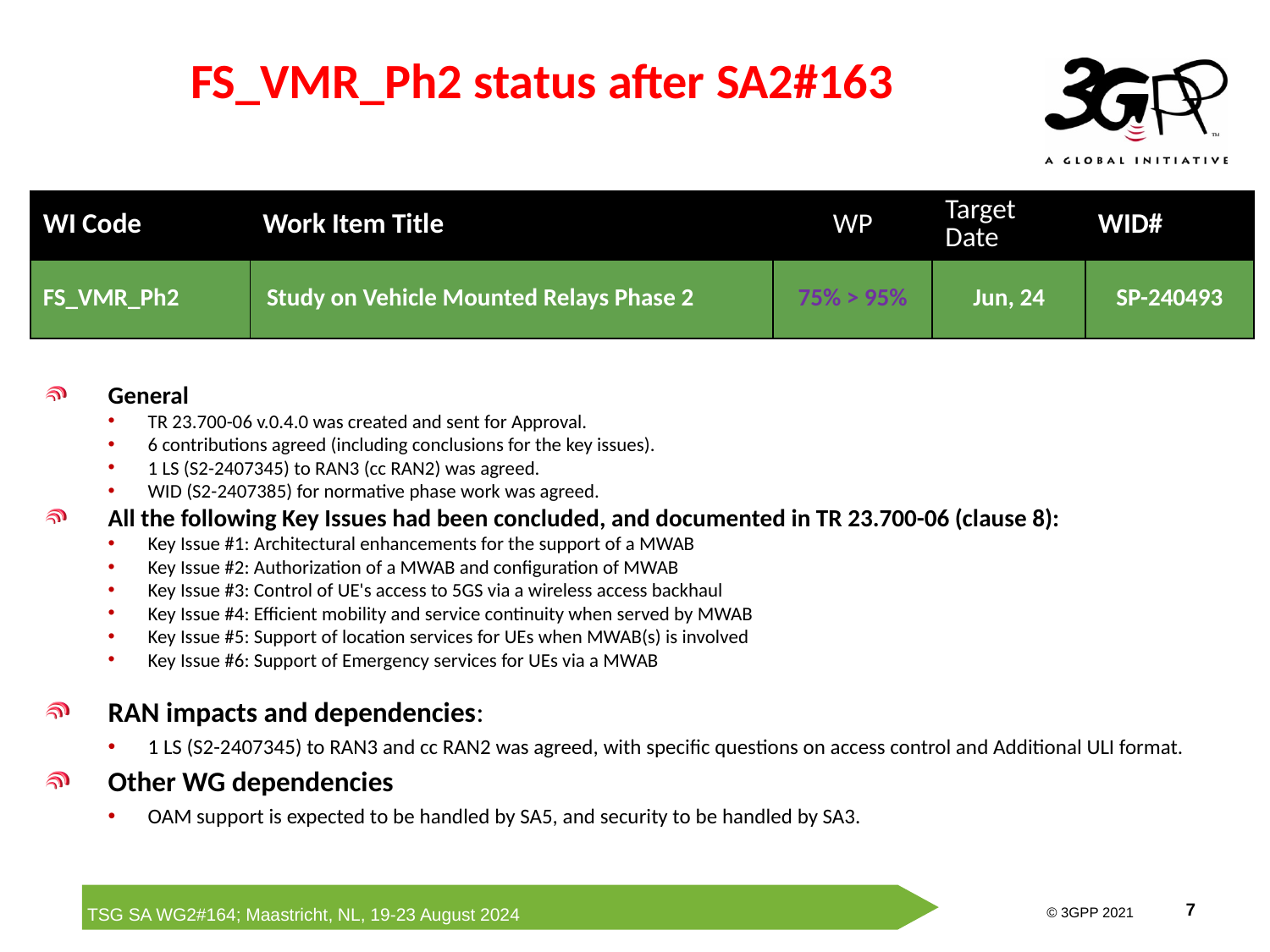

# FS_VMR_Ph2 status after SA2#163
| WI Code | Work Item Title | WP | Target Date | WID# |
| --- | --- | --- | --- | --- |
| FS\_VMR\_Ph2 | Study on Vehicle Mounted Relays Phase 2 | 75% > 95% | Jun, 24 | SP-240493 |
General
TR 23.700-06 v.0.4.0 was created and sent for Approval.
6 contributions agreed (including conclusions for the key issues).
1 LS (S2-2407345) to RAN3 (cc RAN2) was agreed.
WID (S2-2407385) for normative phase work was agreed.
All the following Key Issues had been concluded, and documented in TR 23.700-06 (clause 8):
Key Issue #1: Architectural enhancements for the support of a MWAB
Key Issue #2: Authorization of a MWAB and configuration of MWAB
Key Issue #3: Control of UE's access to 5GS via a wireless access backhaul
Key Issue #4: Efficient mobility and service continuity when served by MWAB
Key Issue #5: Support of location services for UEs when MWAB(s) is involved
Key Issue #6: Support of Emergency services for UEs via a MWAB

RAN impacts and dependencies:
1 LS (S2-2407345) to RAN3 and cc RAN2 was agreed, with specific questions on access control and Additional ULI format.
Other WG dependencies
OAM support is expected to be handled by SA5, and security to be handled by SA3.